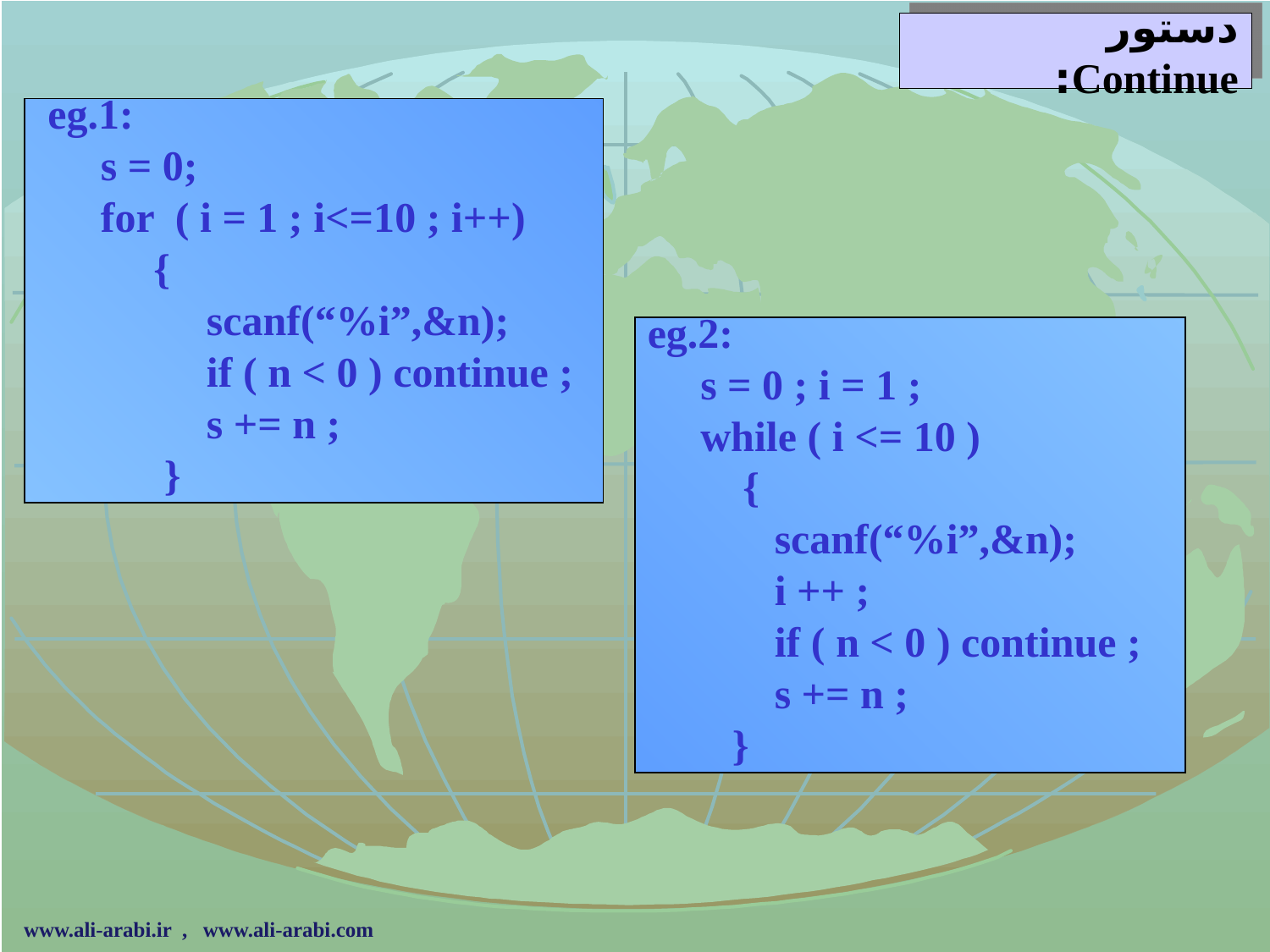

# دستور Continue:
 eg.1:
      s = 0;
      for  ( i = 1 ; i<=10 ; i++)
           {
	    scanf(“%i”,&n);
	    if ( n < 0 ) continue ;
	    s += n ;
	}
eg.2:
     s = 0 ; i = 1 ;
     while ( i <= 10 )
         {
  	scanf(“%i”,&n);
	i ++ ;
	if ( n < 0 ) continue ;
	s += n ;
        }